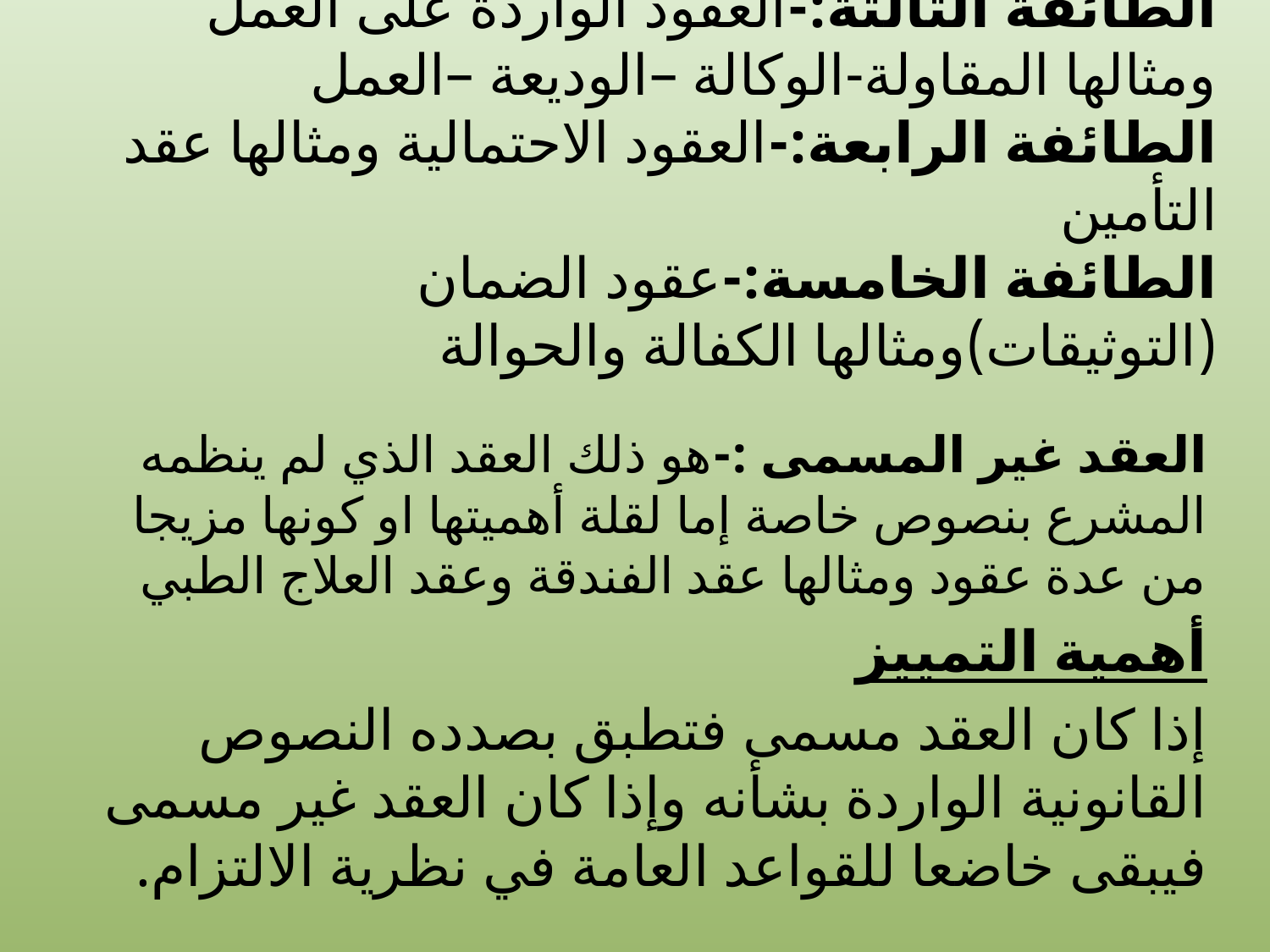

# الطائفة الثالثة:-العقود الواردة على العمل ومثالها المقاولة-الوكالة –الوديعة –العمل الطائفة الرابعة:-العقود الاحتمالية ومثالها عقد التأمين الطائفة الخامسة:-عقود الضمان (التوثيقات)ومثالها الكفالة والحوالة
العقد غير المسمى :-هو ذلك العقد الذي لم ينظمه المشرع بنصوص خاصة إما لقلة أهميتها او كونها مزيجا من عدة عقود ومثالها عقد الفندقة وعقد العلاج الطبي
أهمية التمييز
إذا كان العقد مسمى فتطبق بصدده النصوص القانونية الواردة بشأنه وإذا كان العقد غير مسمى فيبقى خاضعا للقواعد العامة في نظرية الالتزام.